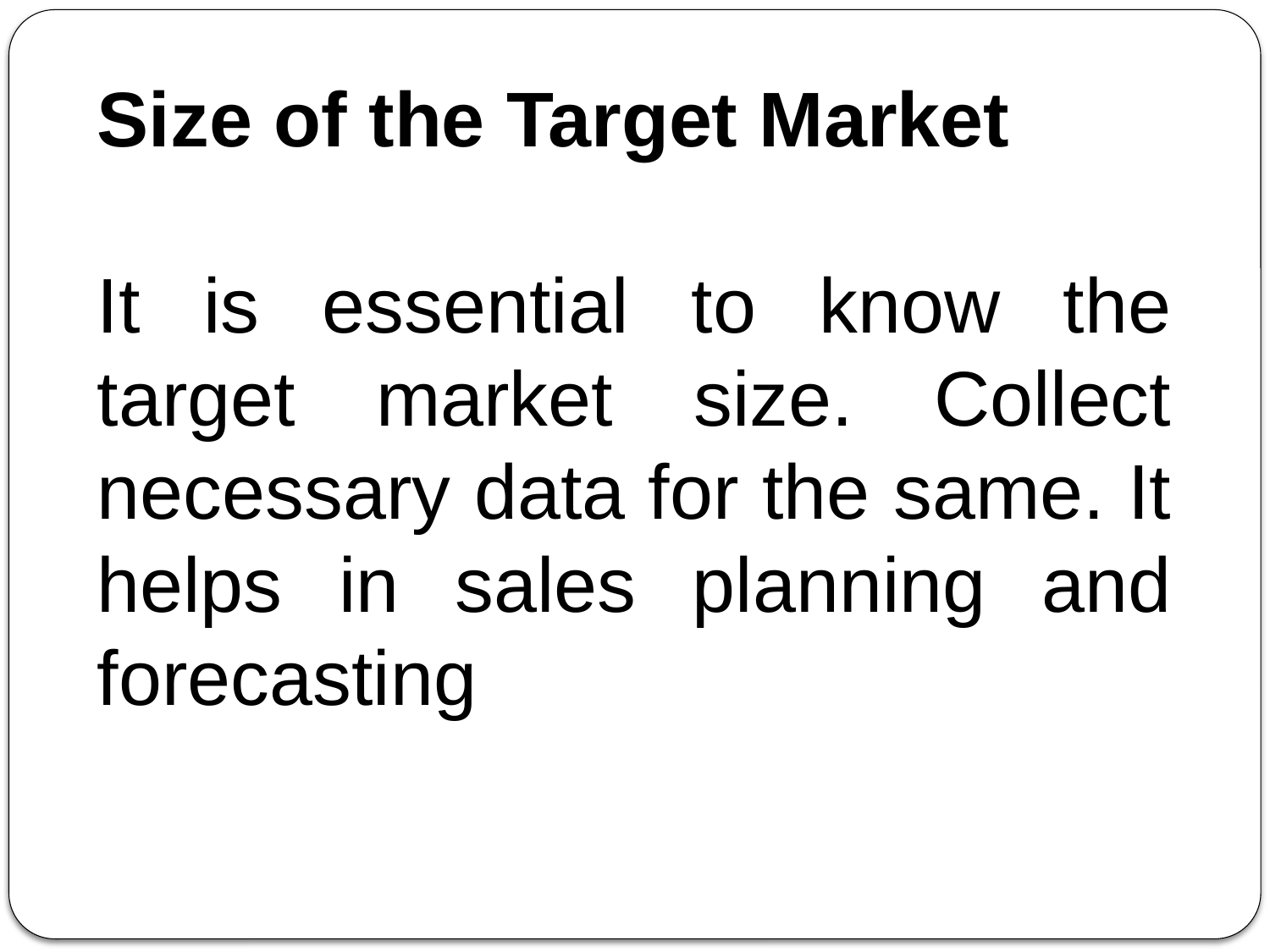

Size of the Target Market

It is essential to know the target market size. Collect necessary data for the same. It helps in sales planning and forecasting